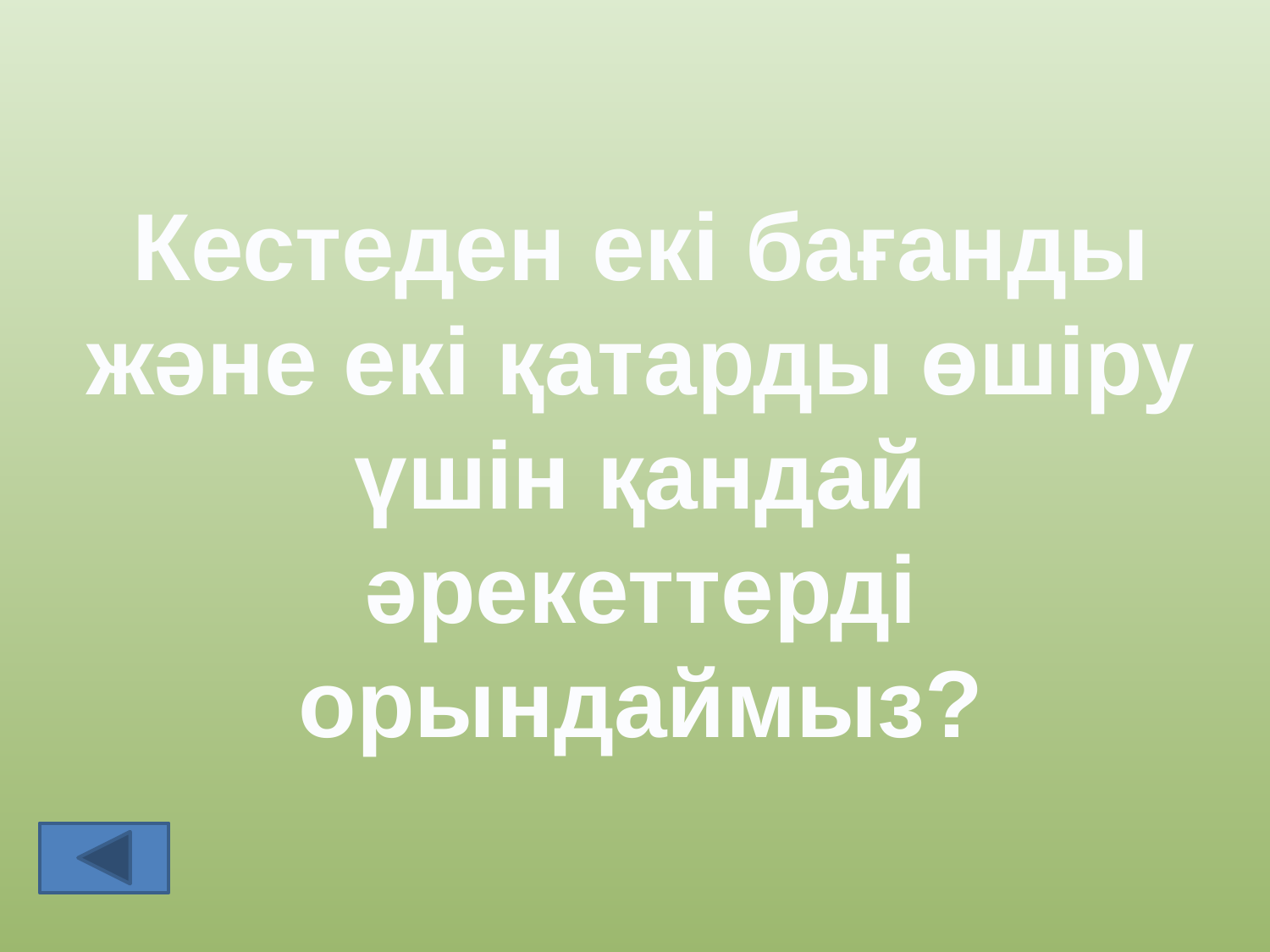

# Кестеден екі бағанды және екі қатарды өшіру үшін қандай әрекеттерді орындаймыз?